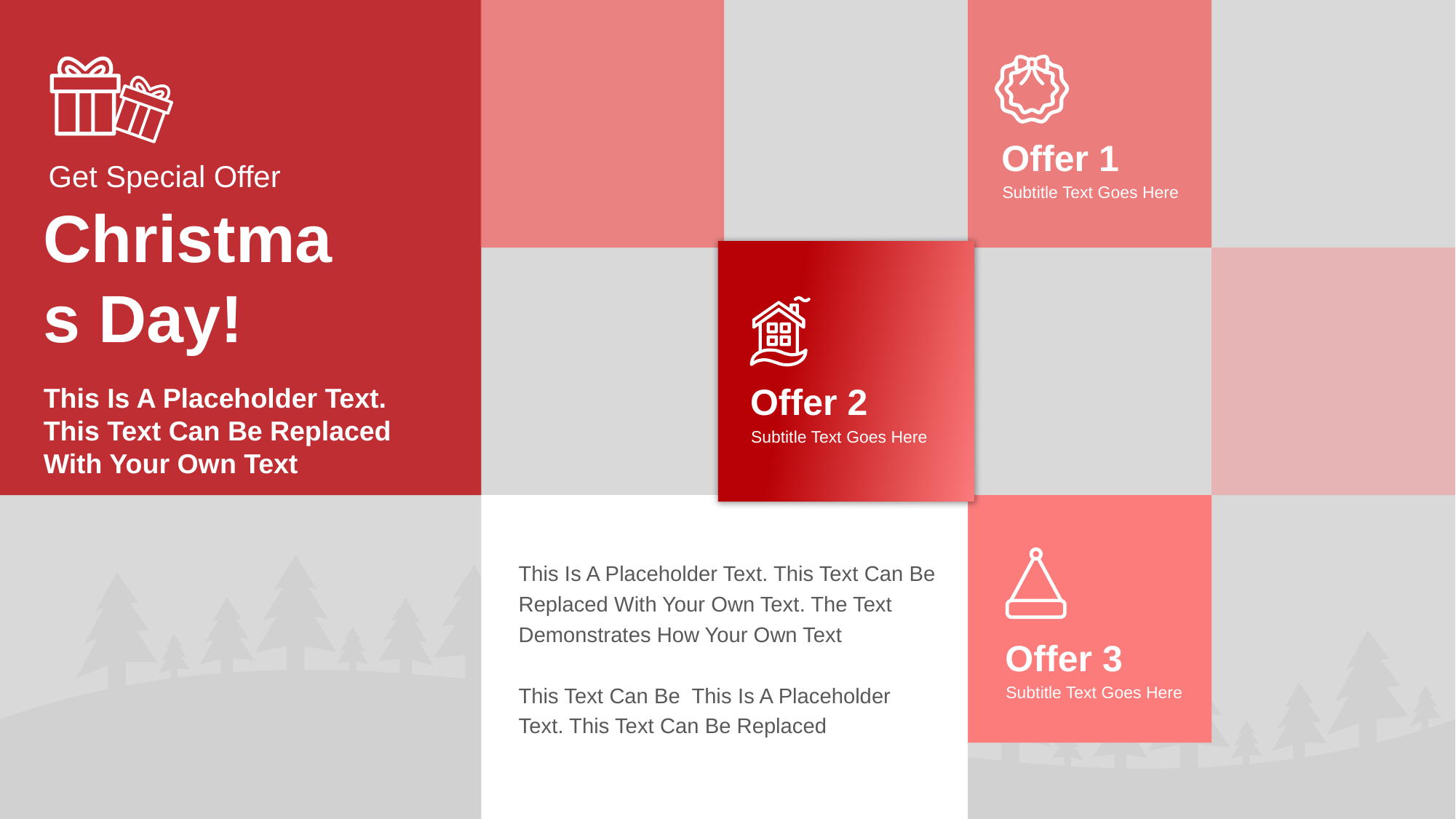

Offer 1
Get Special Offer
Subtitle Text Goes Here
Christmas Day!

Offer 2
This Is A Placeholder Text. This Text Can Be Replaced With Your Own Text
Subtitle Text Goes Here

This Is A Placeholder Text. This Text Can Be Replaced With Your Own Text. The Text Demonstrates How Your Own Text

This Text Can Be  This Is A Placeholder Text. This Text Can Be Replaced
Offer 3
Subtitle Text Goes Here